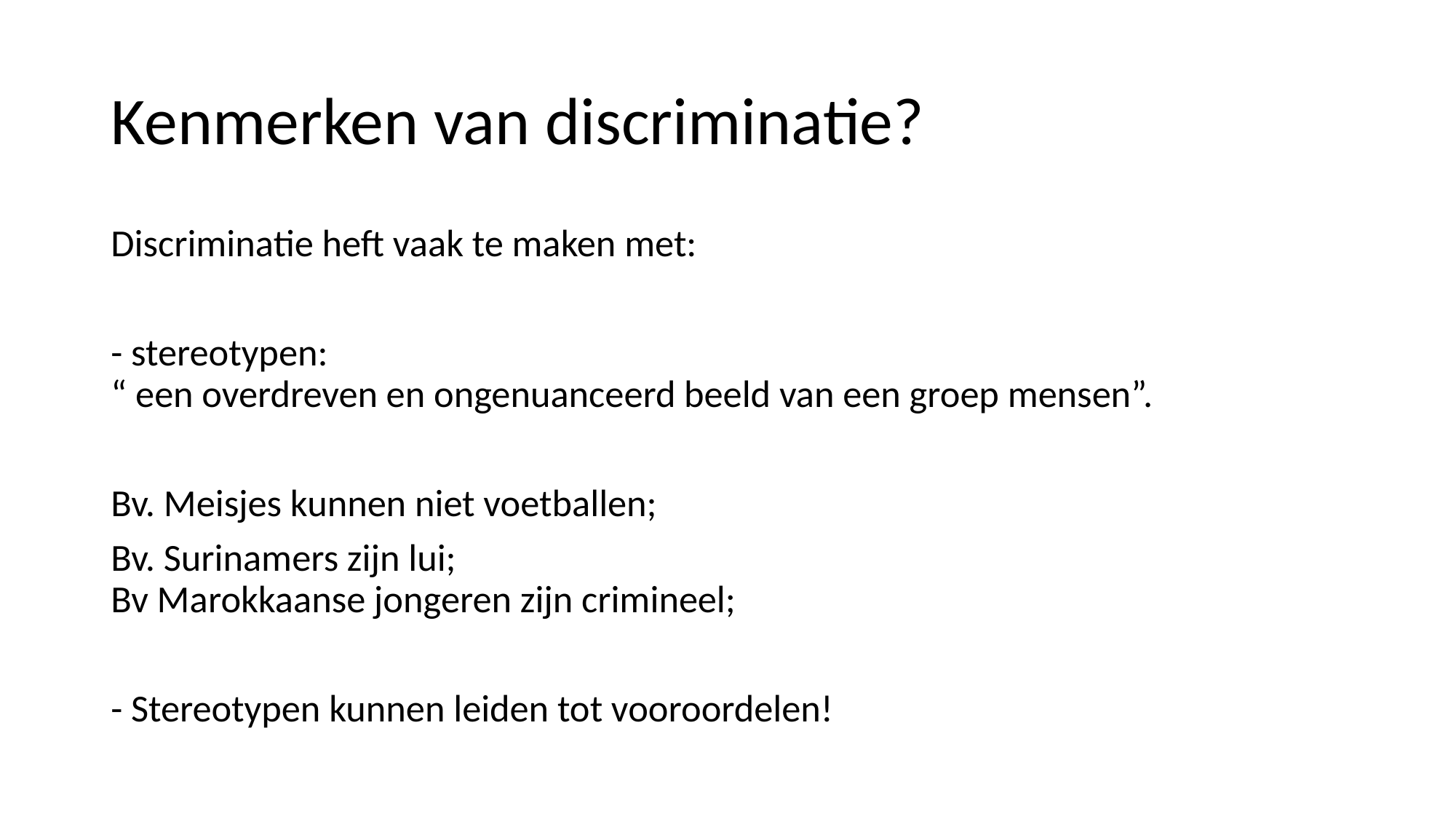

# Kenmerken van discriminatie?
Discriminatie heft vaak te maken met:

- stereotypen:
“ een overdreven en ongenuanceerd beeld van een groep mensen”.

Bv. Meisjes kunnen niet voetballen;
Bv. Surinamers zijn lui;
Bv Marokkaanse jongeren zijn crimineel;

- Stereotypen kunnen leiden tot vooroordelen!